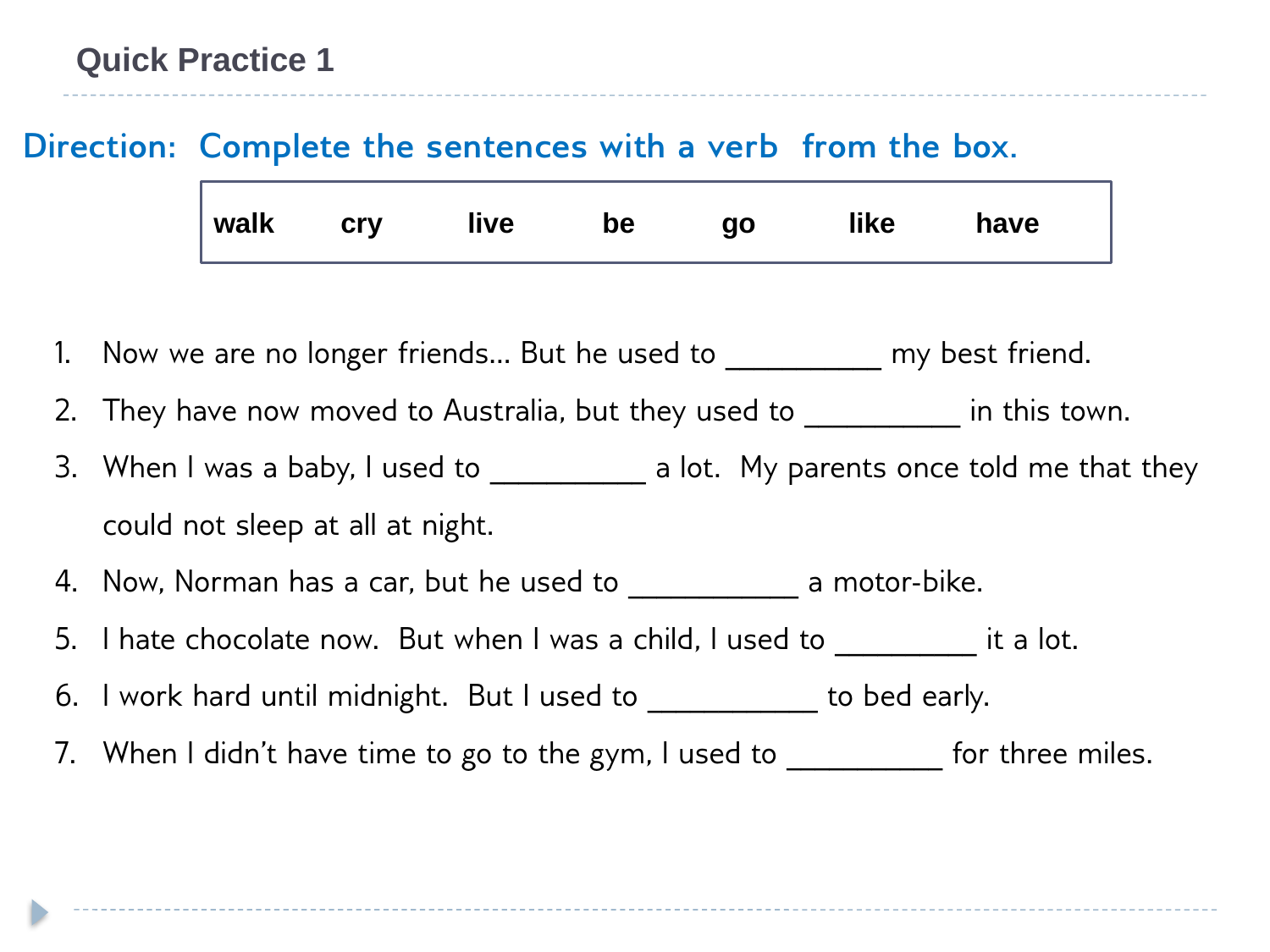

# Quick Practice 1
Direction:  Complete the sentences with a verb  from the box.
walk 	cry 	live	 be	go 	like	have
Now we are no longer friends... But he used to ___________ my best friend.
They have now moved to Australia, but they used to ___________ in this town.
When I was a baby, I used to ___________ a lot.  My parents once told me that they could not sleep at all at night.
Now, Norman has a car, but he used to ____________ a motor-bike.
I hate chocolate now.  But when I was a child, I used to __________ it a lot.
I work hard until midnight.  But I used to ____________ to bed early.
When I didn’t have time to go to the gym, I used to ___________ for three miles.